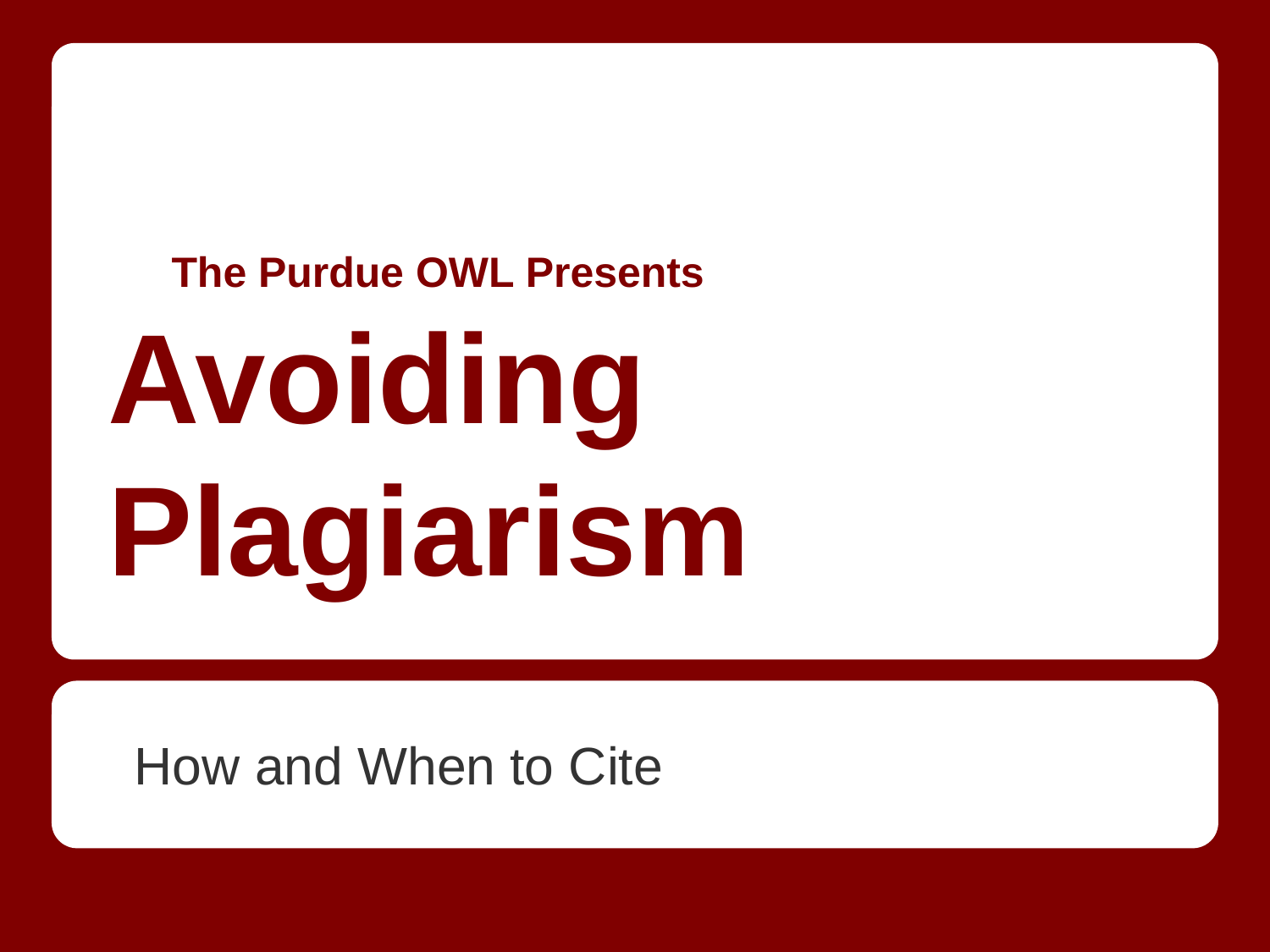

# The Purdue OWL Presents Avoiding Plagiarism
How and When to Cite